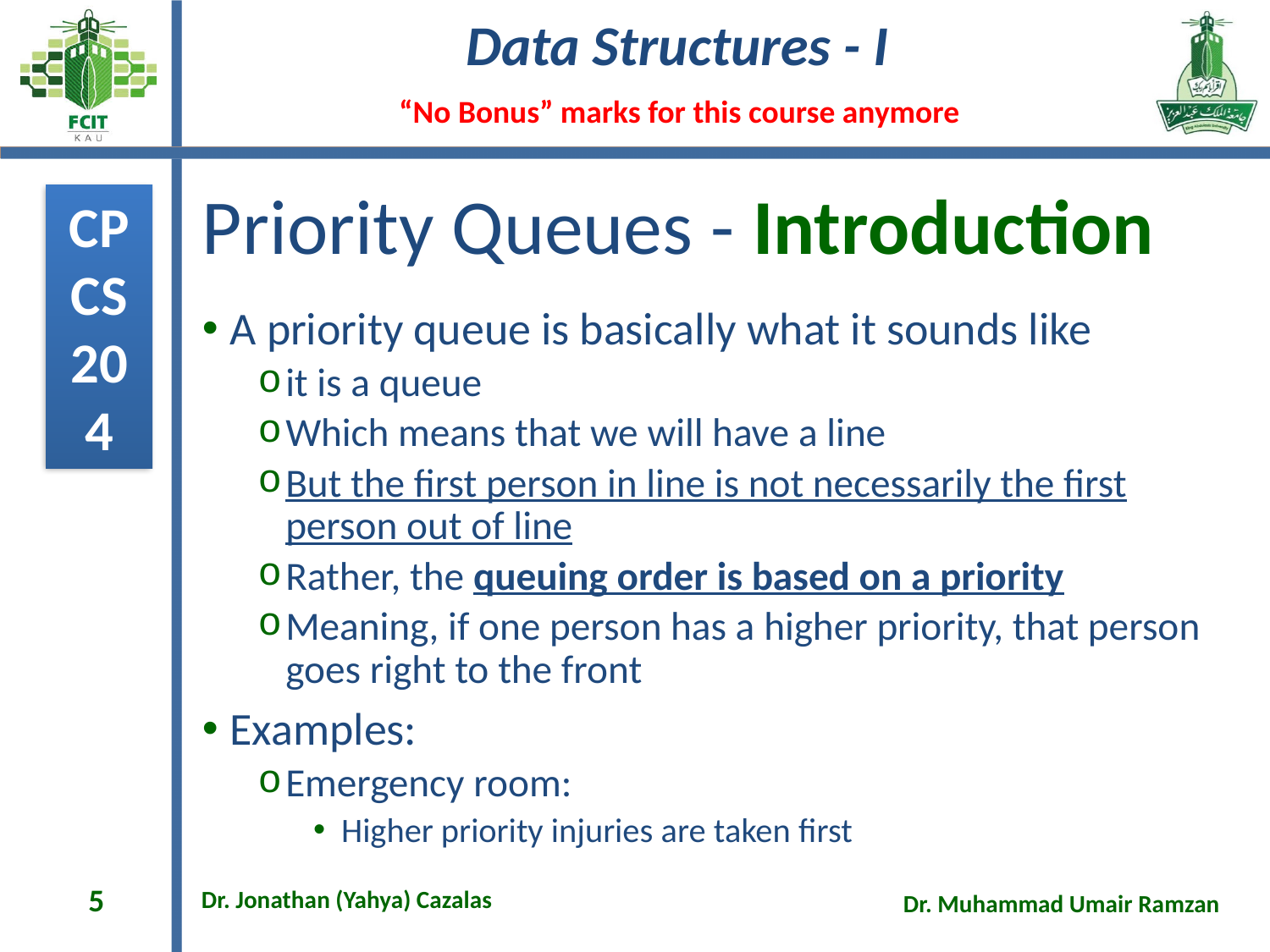

# Priority Queues - Introduction
A priority queue is basically what it sounds like
it is a queue
Which means that we will have a line
But the first person in line is not necessarily the first person out of line
Rather, the queuing order is based on a priority
Meaning, if one person has a higher priority, that person goes right to the front
Examples:
Emergency room:
Higher priority injuries are taken first

5